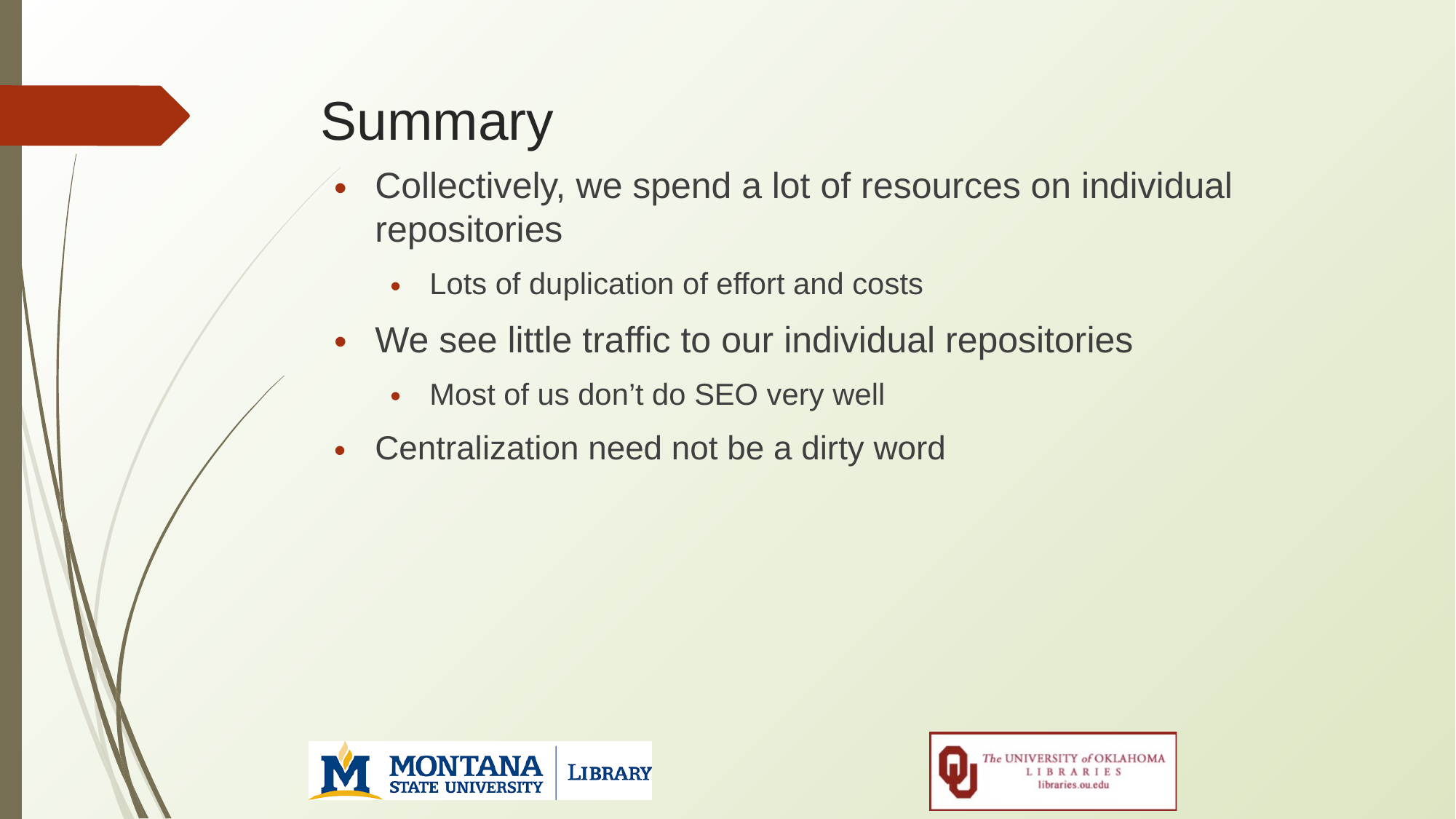

# Summary
Collectively, we spend a lot of resources on individual repositories
Lots of duplication of effort and costs
We see little traffic to our individual repositories
Most of us don’t do SEO very well
Centralization need not be a dirty word